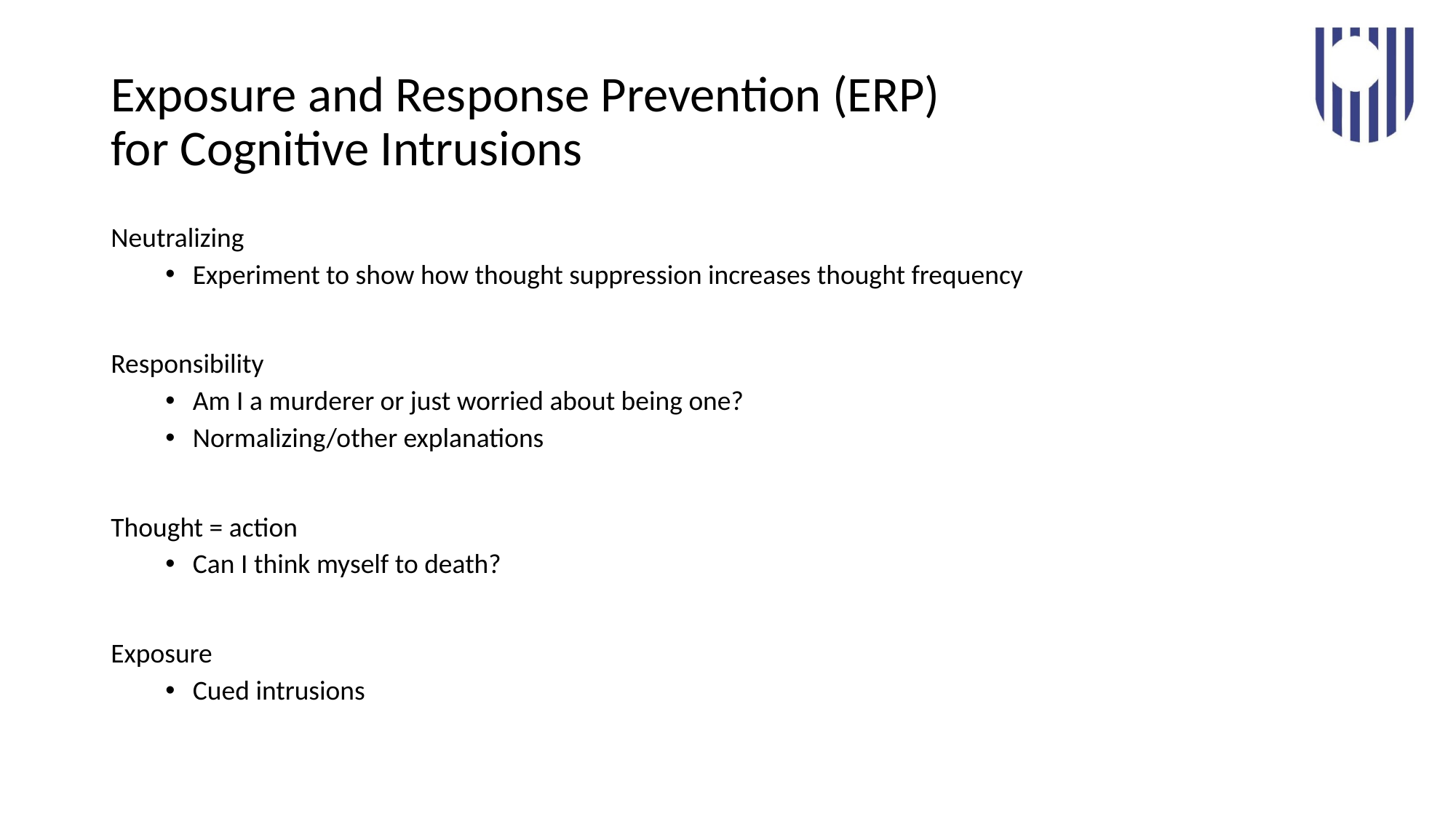

# Exposure and Response Prevention (ERP) for Cognitive Intrusions
Neutralizing
Experiment to show how thought suppression increases thought frequency

Responsibility
Am I a murderer or just worried about being one?
Normalizing/other explanations

Thought = action
Can I think myself to death?

Exposure
Cued intrusions